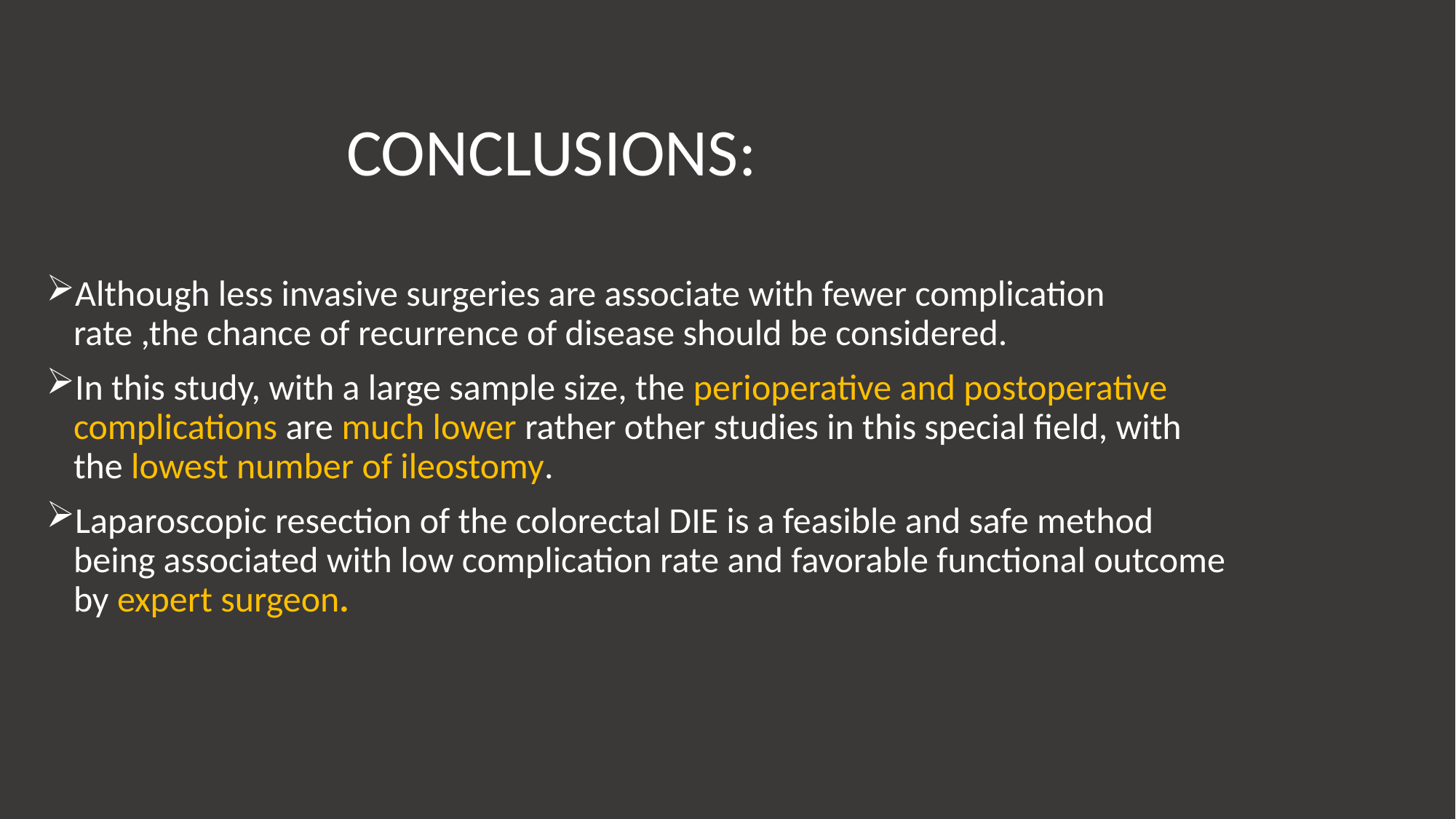

# CONCLUSIONS:

Although less invasive surgeries are associate with fewer complication rate ,the chance of recurrence of disease should be considered.
In this study, with a large sample size, the perioperative and postoperative complications are much lower rather other studies in this special field, with the lowest number of ileostomy.
Laparoscopic resection of the colorectal DIE is a feasible and safe method being associated with low complication rate and favorable functional outcome by expert surgeon.